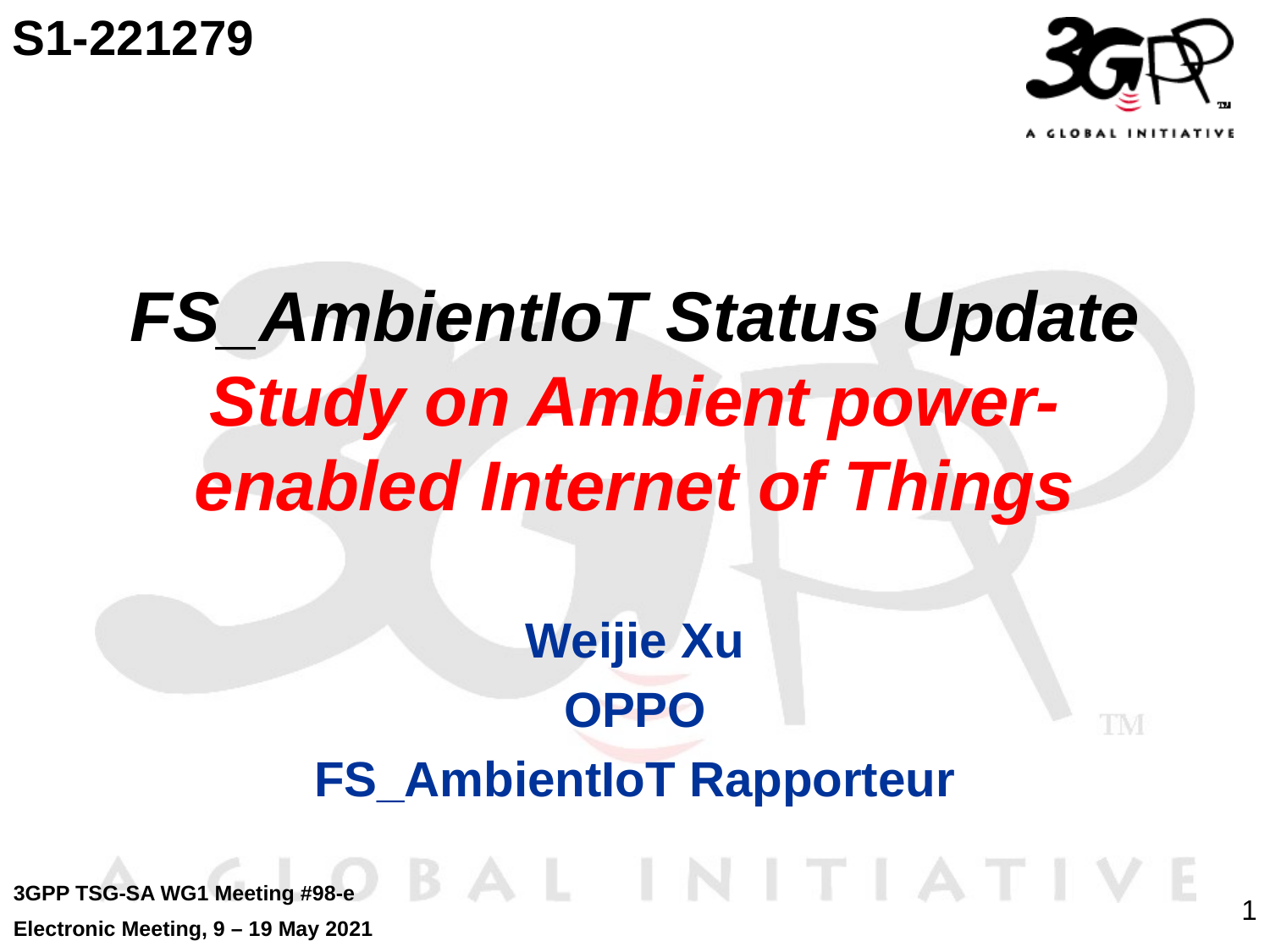

S1-221279
# FS_AmbientIoT Status Update Study on Ambient power-enabled Internet of Things
Weijie Xu
OPPO
FS_AmbientIoT Rapporteur
3GPP TSG-SA WG1 Meeting #98-e
Electronic Meeting, 9 – 19 May 2021
1